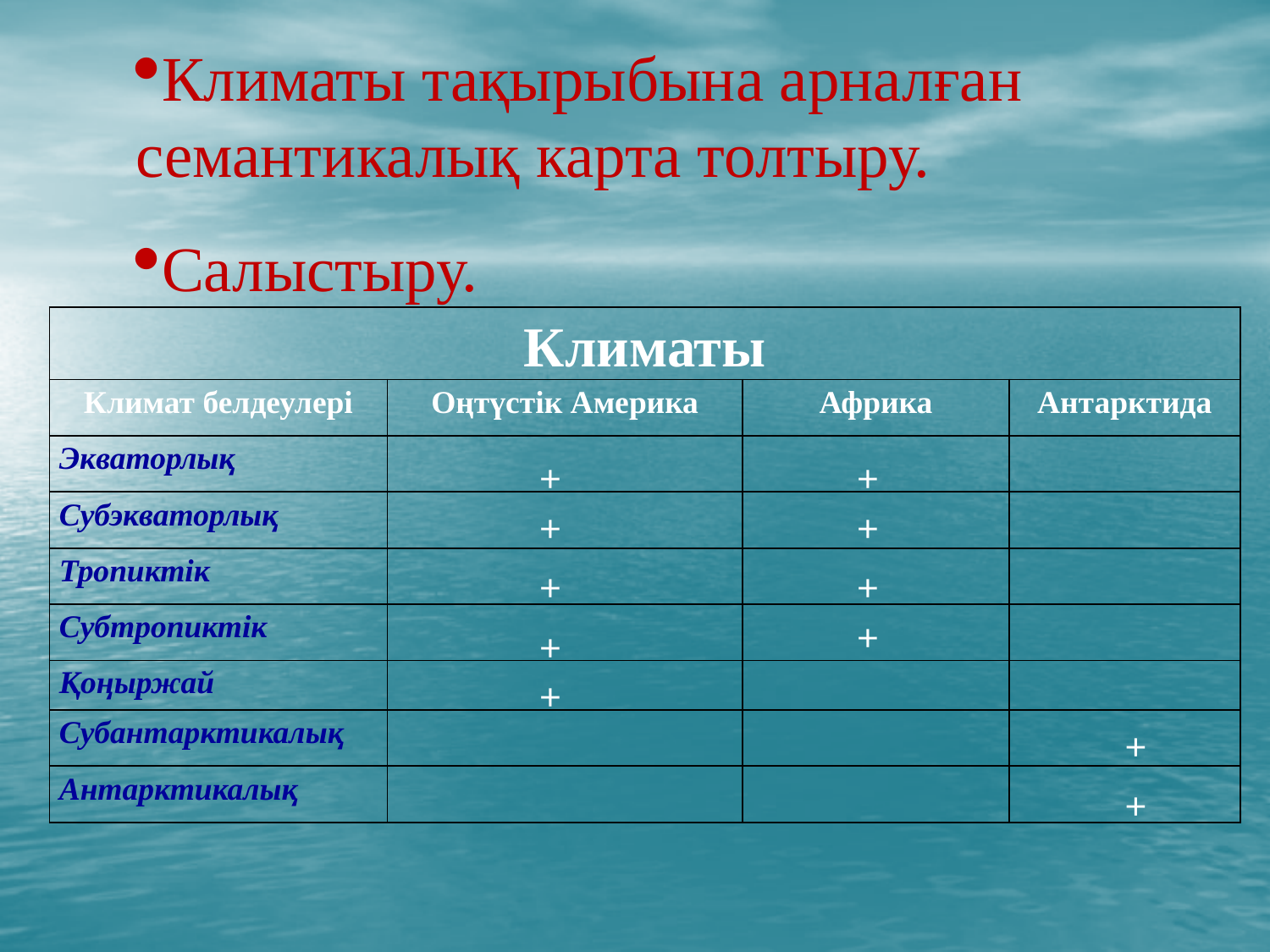

Климаты тақырыбына арналған семантикалық карта толтыру.
Салыстыру.
| Климаты |  |  |  |
| --- | --- | --- | --- |
| Климат белдеулері | Оңтүстік Америка | Африка | Антарктида |
| Экваторлық |  |  |  |
| Субэкваторлық |  |  |  |
| Тропиктік |  |  |  |
| Субтропиктік |  |  |  |
| Қоңыржай |  |  |  |
| Субантарктикалық |  |  |  |
| Антарктикалық |  |  |  |

+
+
+
+
+
+
+

+
+
+
+